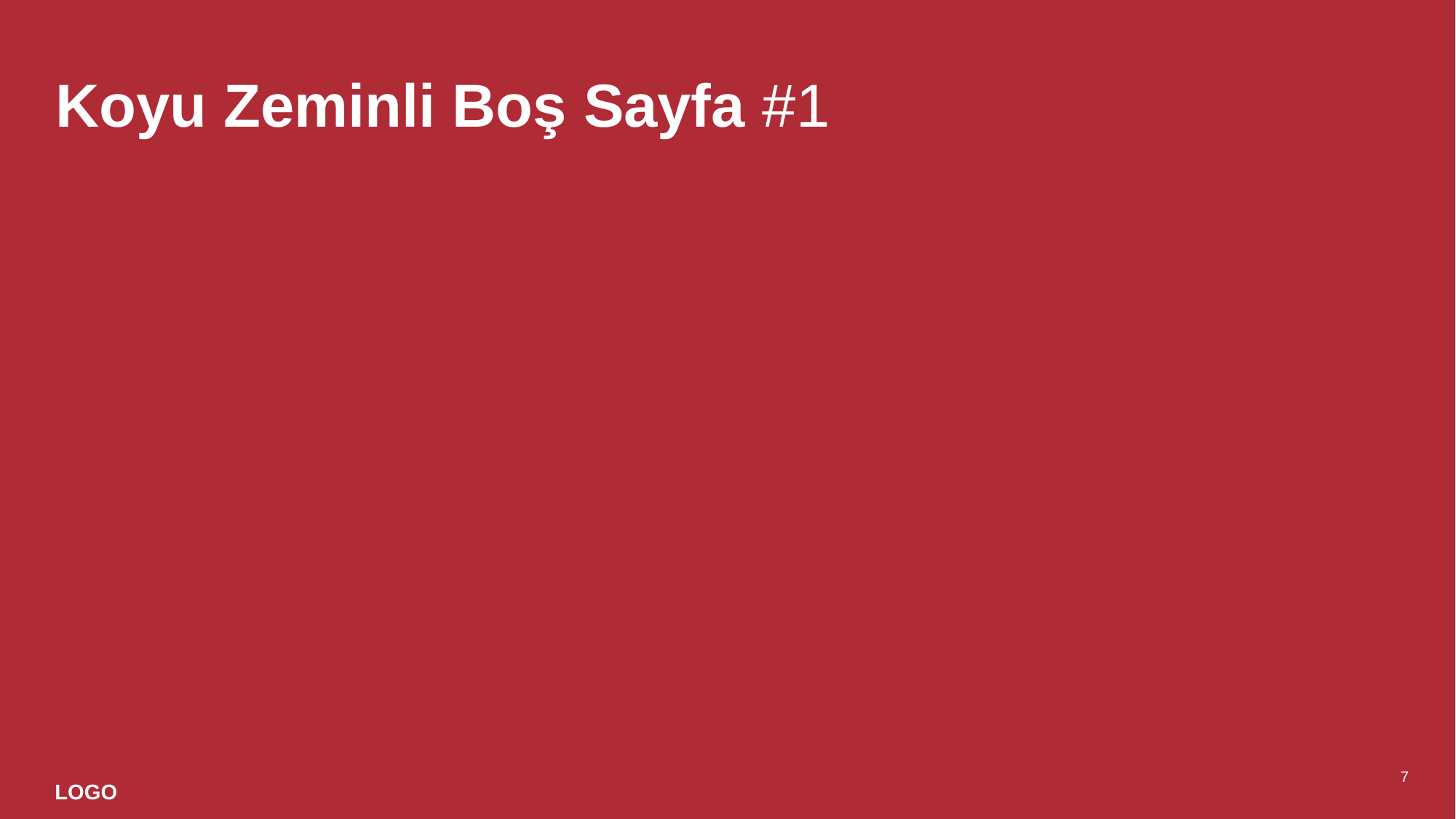

# Koyu Zeminli Boş Sayfa #1

7